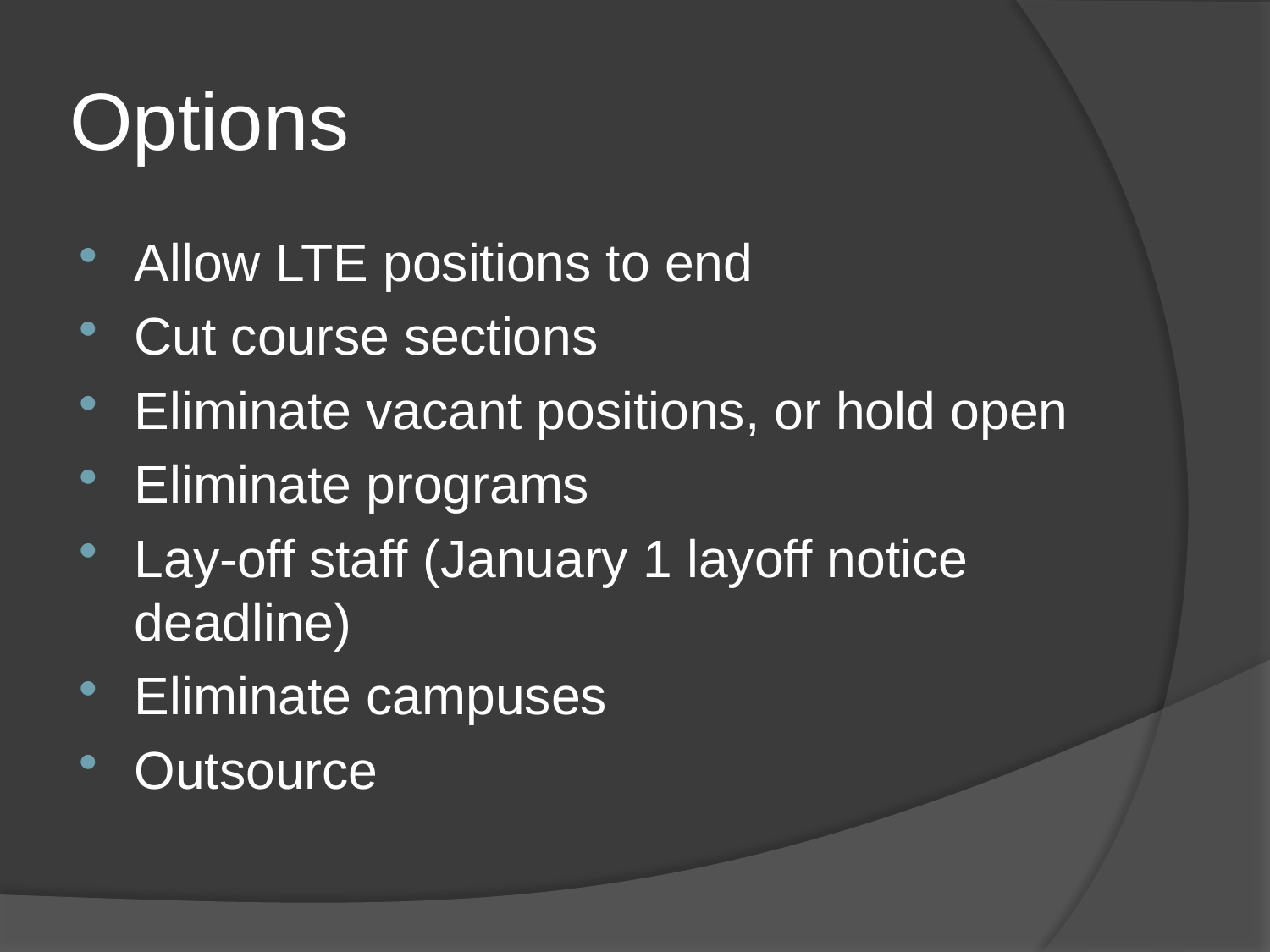

# Options
Allow LTE positions to end
Cut course sections
Eliminate vacant positions, or hold open
Eliminate programs
Lay-off staff (January 1 layoff notice deadline)
Eliminate campuses
Outsource